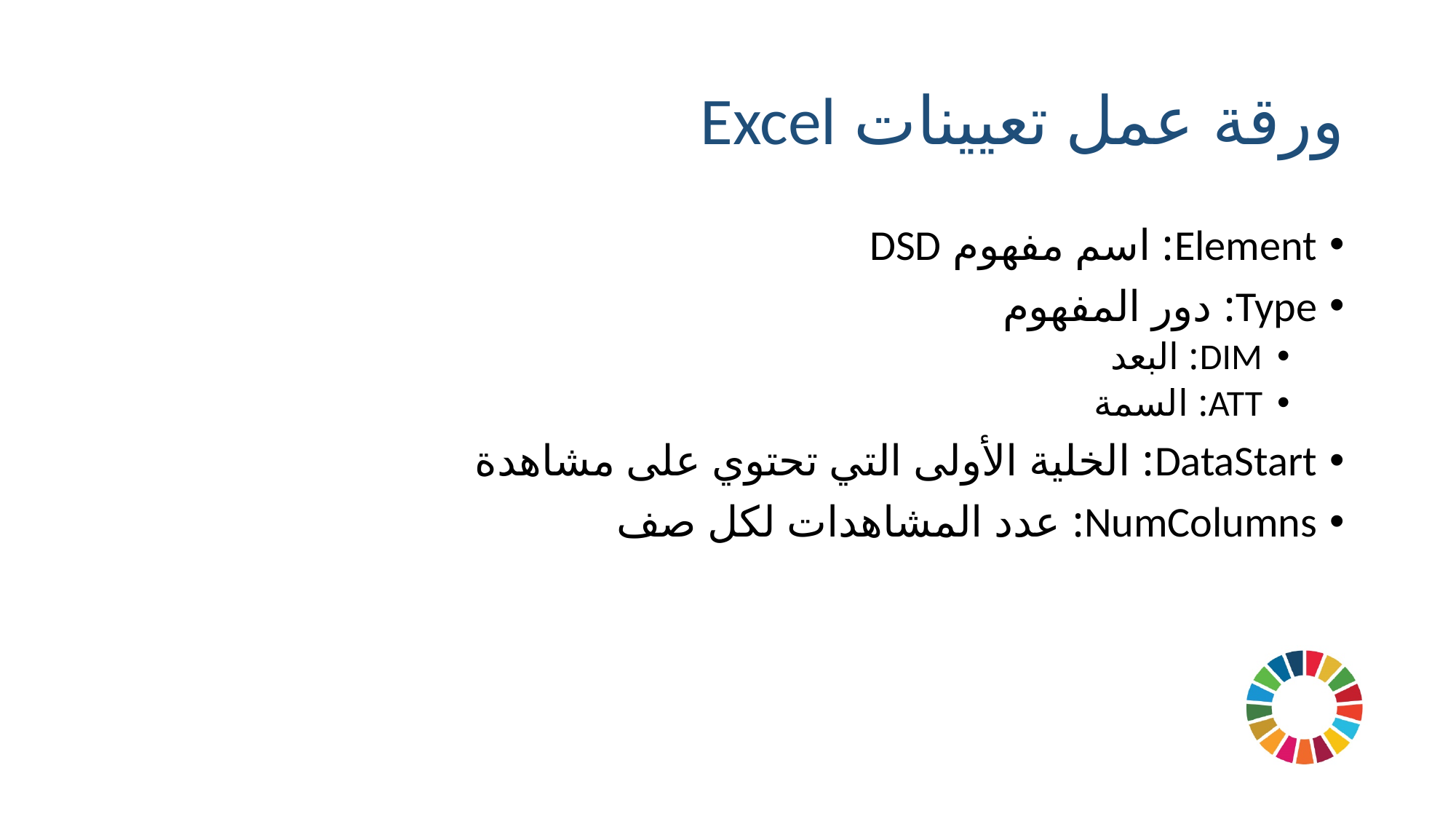

# ورقة عمل تعيينات Excel
Element: اسم مفهوم DSD
Type: دور المفهوم
DIM: البعد
ATT: السمة
DataStart: الخلية الأولى التي تحتوي على مشاهدة
NumColumns: عدد المشاهدات لكل صف